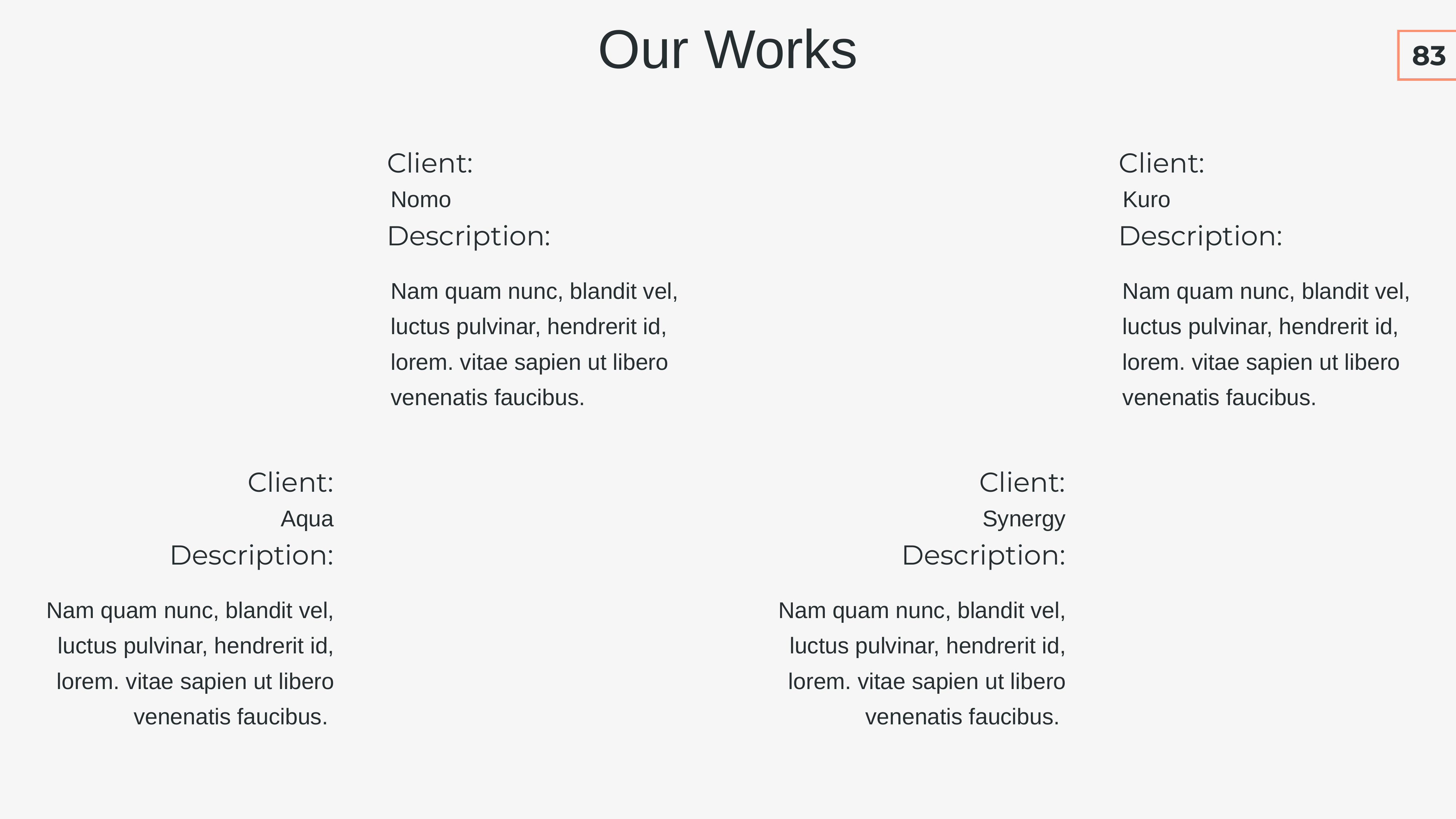

Our Works
83
Client:
Client:

Nomo
Kuro
Description:
Description:
Nam quam nunc, blandit vel, luctus pulvinar, hendrerit id, lorem. vitae sapien ut libero venenatis faucibus.
Nam quam nunc, blandit vel, luctus pulvinar, hendrerit id, lorem. vitae sapien ut libero venenatis faucibus.

Client:
Client:
Aqua
Synergy
Description:
Description:
Nam quam nunc, blandit vel, luctus pulvinar, hendrerit id, lorem. vitae sapien ut libero venenatis faucibus.
Nam quam nunc, blandit vel, luctus pulvinar, hendrerit id, lorem. vitae sapien ut libero venenatis faucibus.